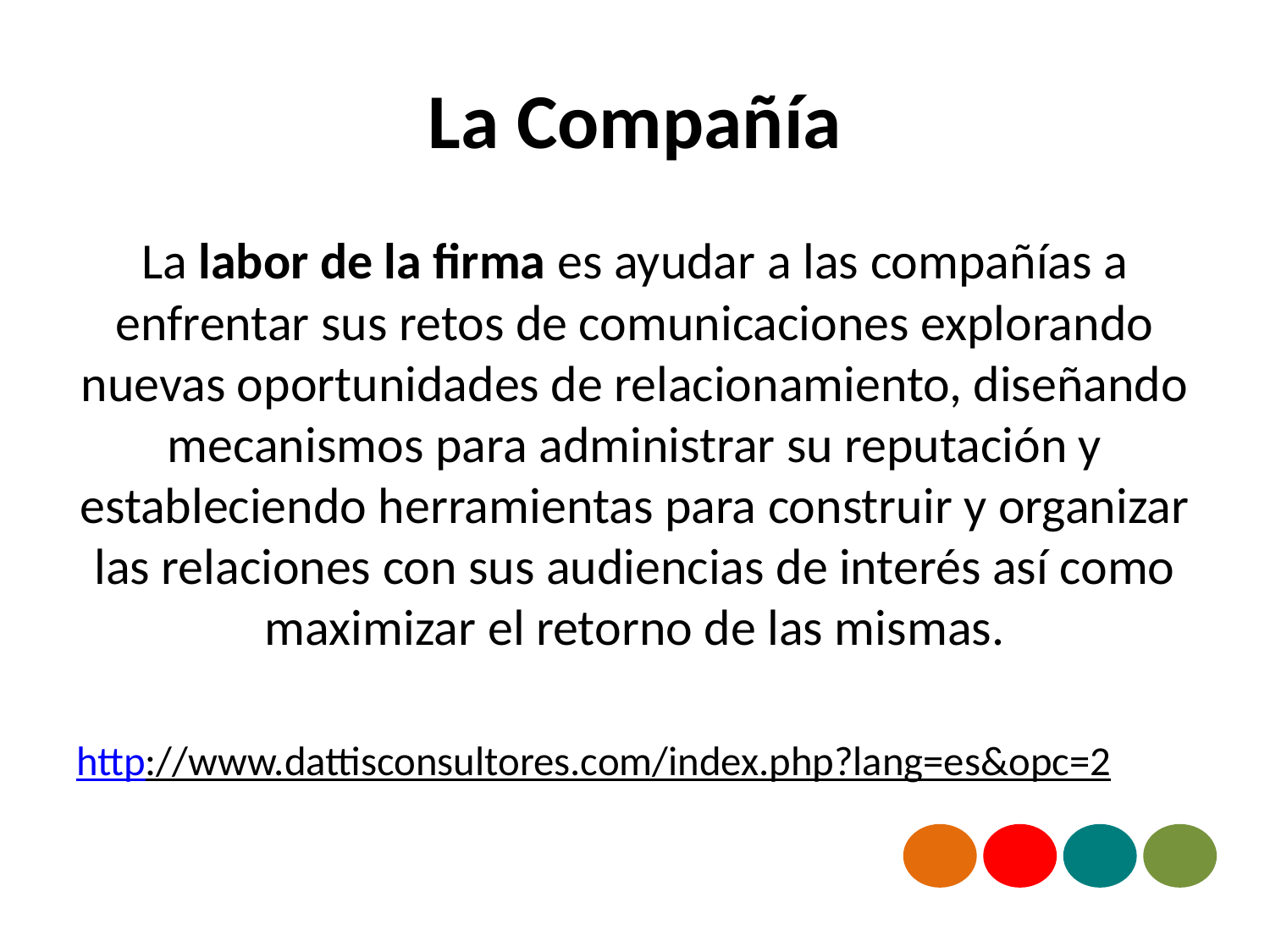

# La Compañía
La labor de la firma es ayudar a las compañías a enfrentar sus retos de comunicaciones explorando nuevas oportunidades de relacionamiento, diseñando mecanismos para administrar su reputación y estableciendo herramientas para construir y organizar las relaciones con sus audiencias de interés así como maximizar el retorno de las mismas.

http://www.dattisconsultores.com/index.php?lang=es&opc=2